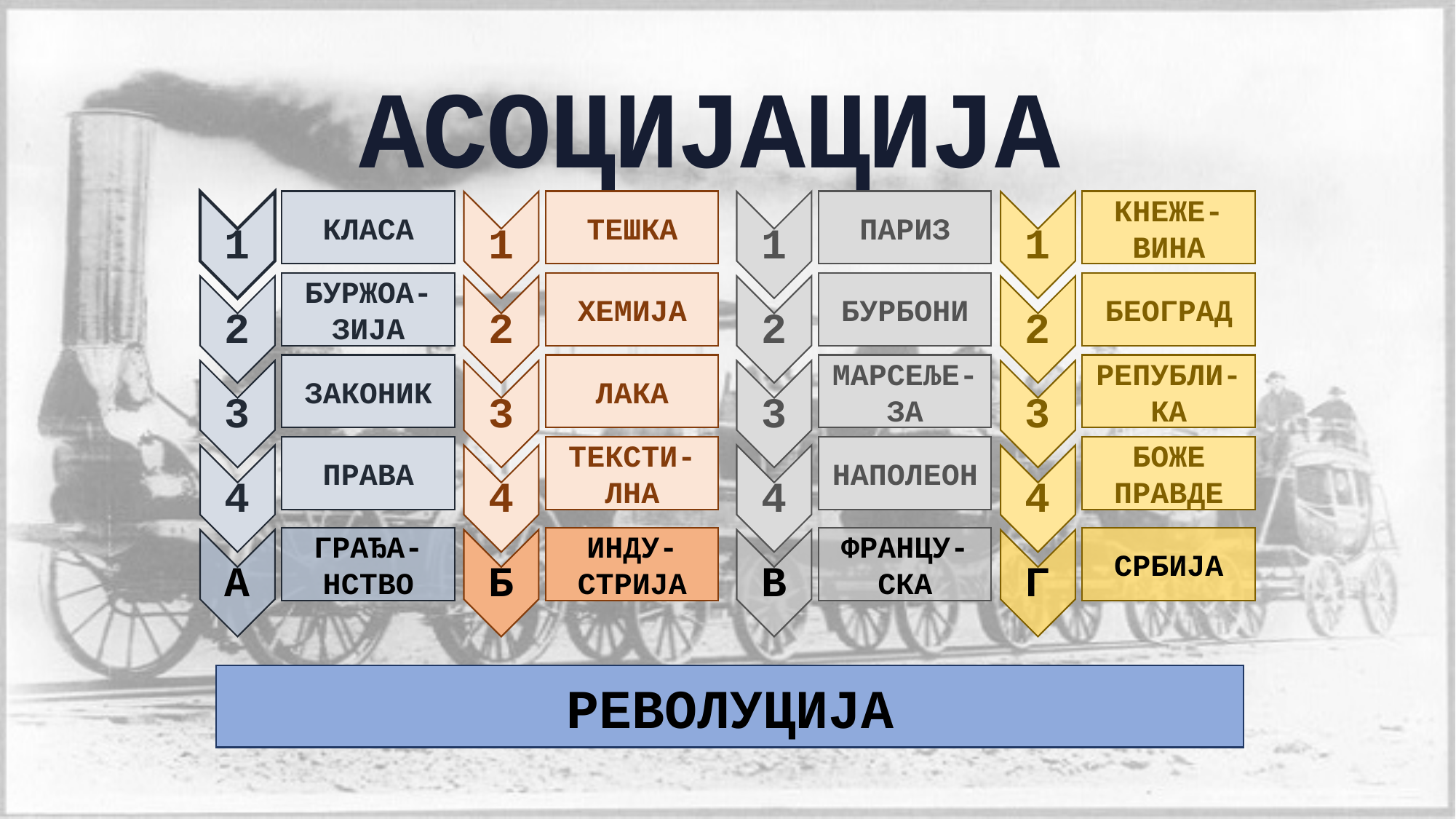

АСОЦИЈАЦИЈА
1
2
3
4
А
КЛАСА
1
2
3
4
Б
ТЕШКА
1
2
3
4
В
ПАРИЗ
1
2
3
4
Г
КНЕЖЕ-ВИНА
БУРЖОА-ЗИЈА
ХЕМИЈА
БУРБОНИ
БЕОГРАД
ЗАКОНИК
ЛАКА
МАРСЕЉЕ-ЗА
РЕПУБЛИ-КА
ПРАВА
ТЕКСТИ-ЛНА
НАПОЛЕОН
БОЖЕ ПРАВДЕ
ГРАЂА-НСТВО
ИНДУ-СТРИЈА
ФРАНЦУ-СКА
СРБИЈА
РЕВОЛУЦИЈА